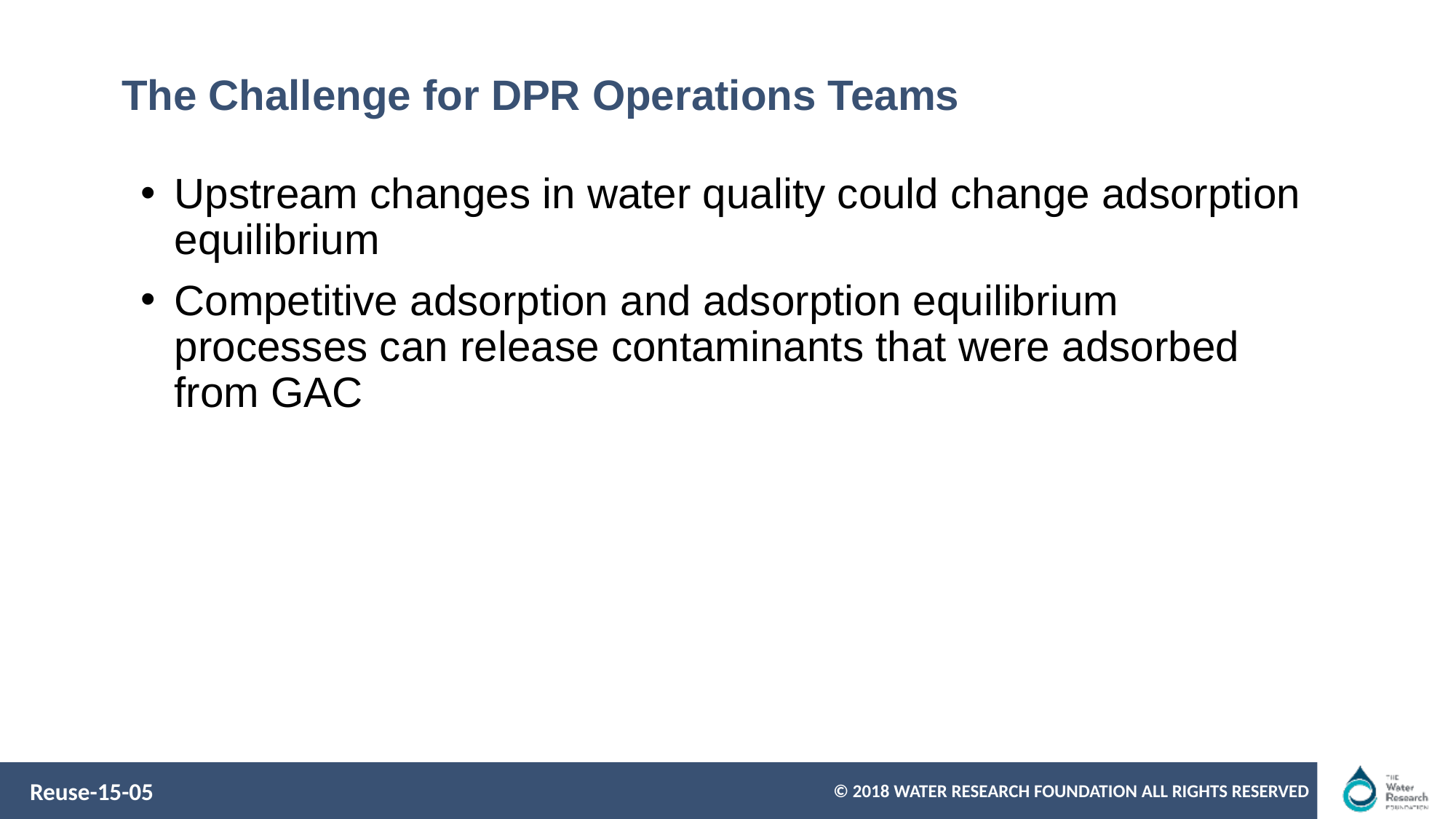

# The Challenge for DPR Operations Teams
Upstream changes in water quality could change adsorption equilibrium
Competitive adsorption and adsorption equilibrium processes can release contaminants that were adsorbed from GAC